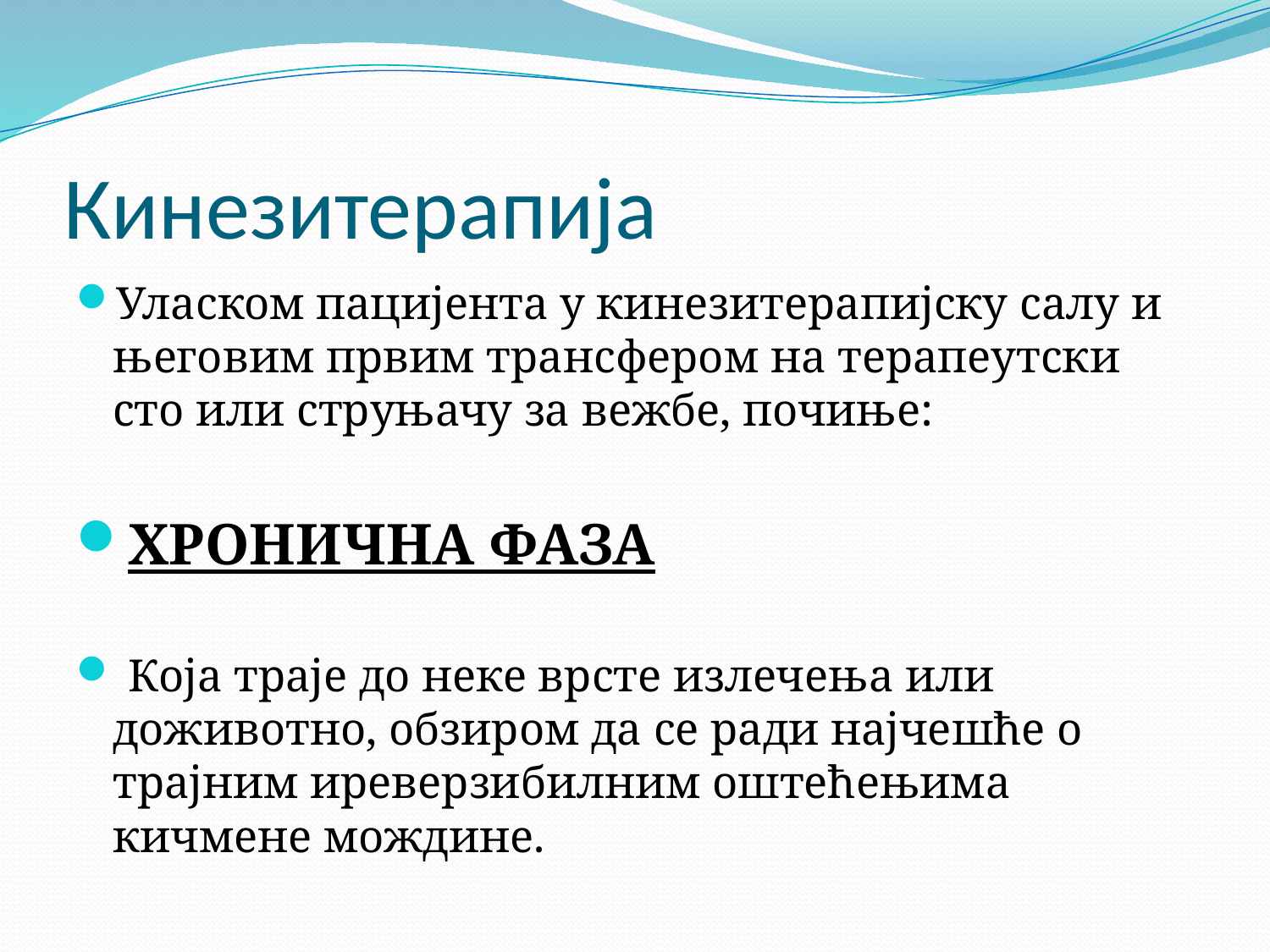

# Кинезитерапија
Уласком пацијента у кинезитерапијску салу и његовим првим трансфером на терапеутски сто или струњачу за вежбе, почиње:

ХРОНИЧНА ФАЗА

 Која траје до неке врсте излечења или доживотно, обзиром да се ради најчешће о трајним иреверзибилним оштећењима кичмене мождине.